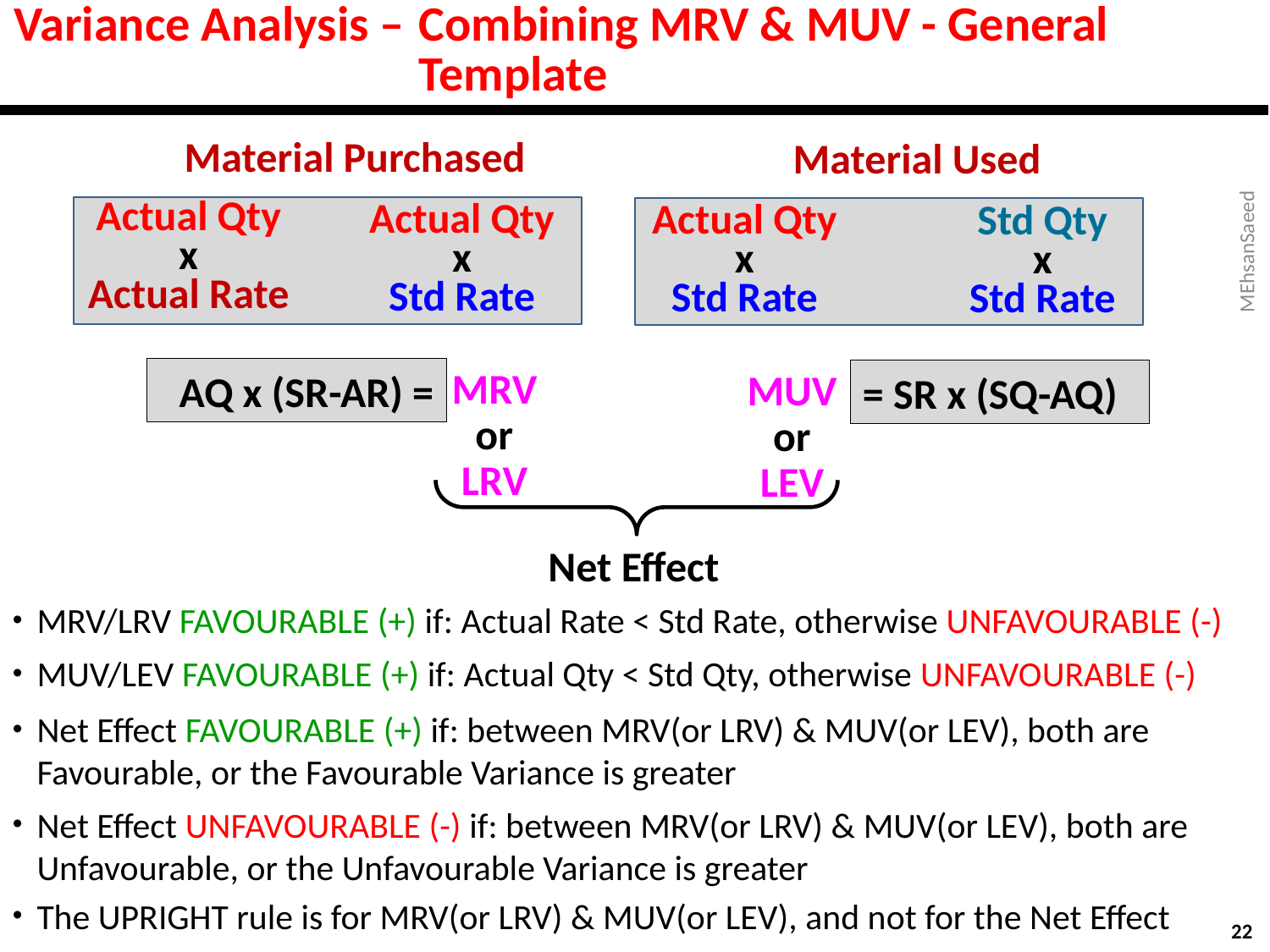

# Variance Analysis –	Combining MRV & MUV - General Template
Material Purchased
Material Used

Actual Qty
x
Actual Rate
Actual Qty
x
Std Rate

Actual Qty
x
Std Rate
Std Qty
x
Std Rate
MEhsanSaeed
AQ x (SR-AR) =
MRV
or
LRV
= SR x (SQ-AQ)
MUV
or
LEV

Net Effect
MRV/LRV FAVOURABLE (+) if: Actual Rate < Std Rate, otherwise UNFAVOURABLE (-)
MUV/LEV FAVOURABLE (+) if: Actual Qty < Std Qty, otherwise UNFAVOURABLE (-)
Net Effect FAVOURABLE (+) if: between MRV(or LRV) & MUV(or LEV), both are Favourable, or the Favourable Variance is greater
Net Effect UNFAVOURABLE (-) if: between MRV(or LRV) & MUV(or LEV), both are Unfavourable, or the Unfavourable Variance is greater
The UPRIGHT rule is for MRV(or LRV) & MUV(or LEV), and not for the Net Effect
22